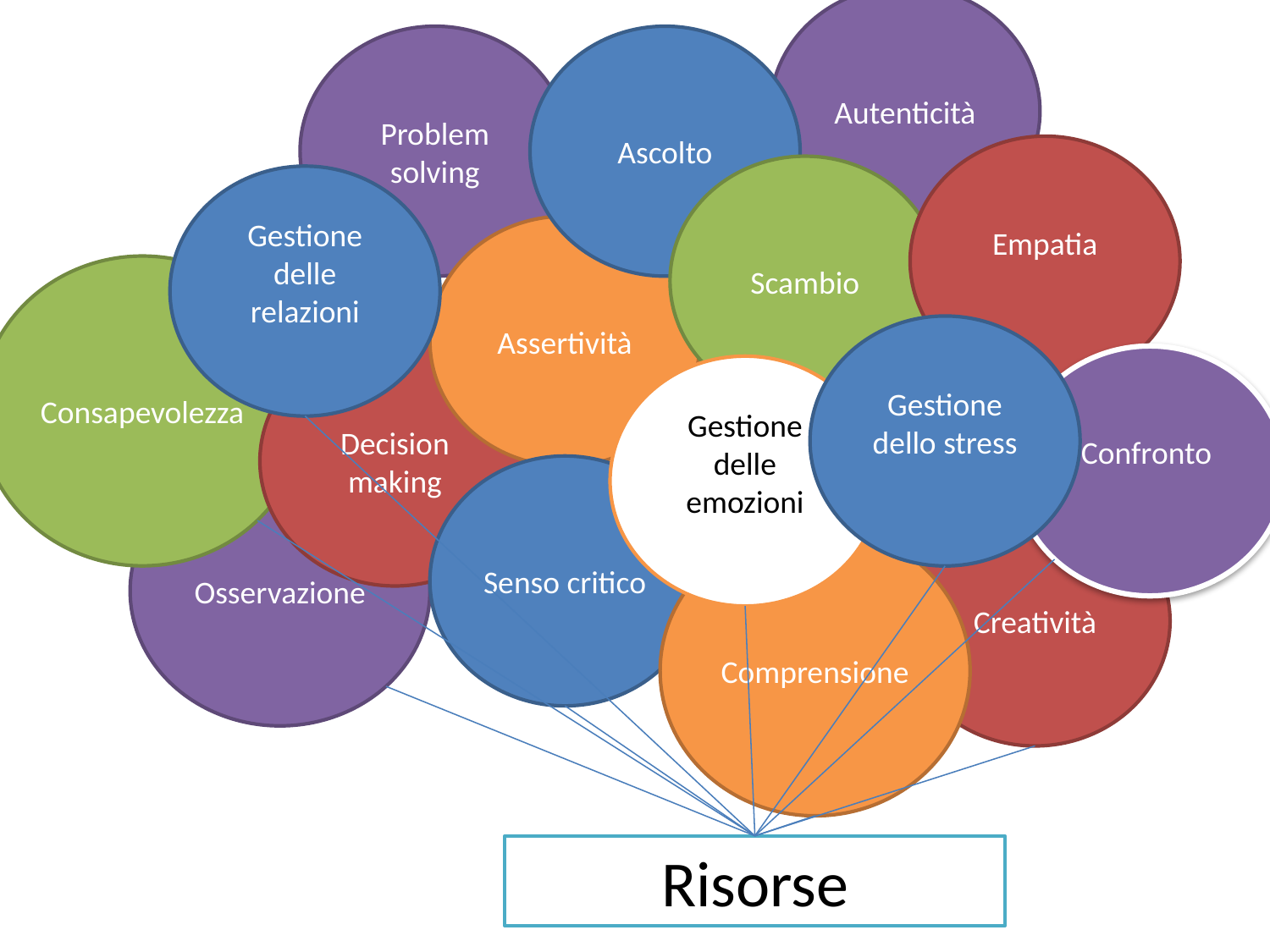

Autenticità
Problem solving
Ascolto
Empatia

Scambio
Gestione delle relazioni

Assertività
Consapevolezza
Gestione dello stress

Decision making
Confronto

Gestione delle emozioni

Osservazione
Senso critico
Creatività
Comprensione
Risorse